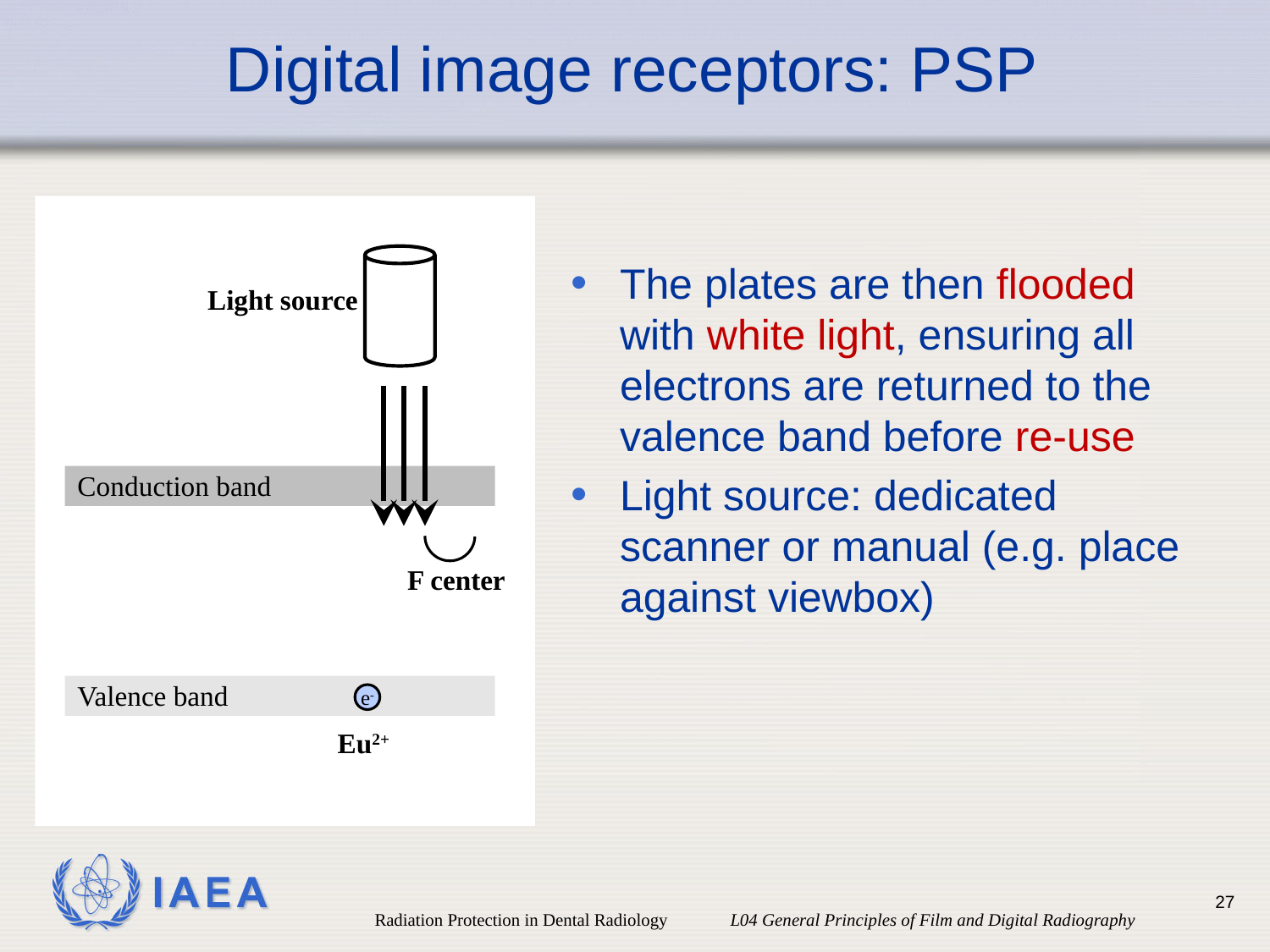

# Digital image receptors: PSP

Conduction band

Valence band

e-
F center
Eu2+

The plates are then flooded with white light, ensuring all electrons are returned to the valence band before re-use
Light source: dedicated scanner or manual (e.g. place against viewbox)

Light source
27
Radiation Protection in Dental Radiology              L04 General Principles of Film and Digital Radiography